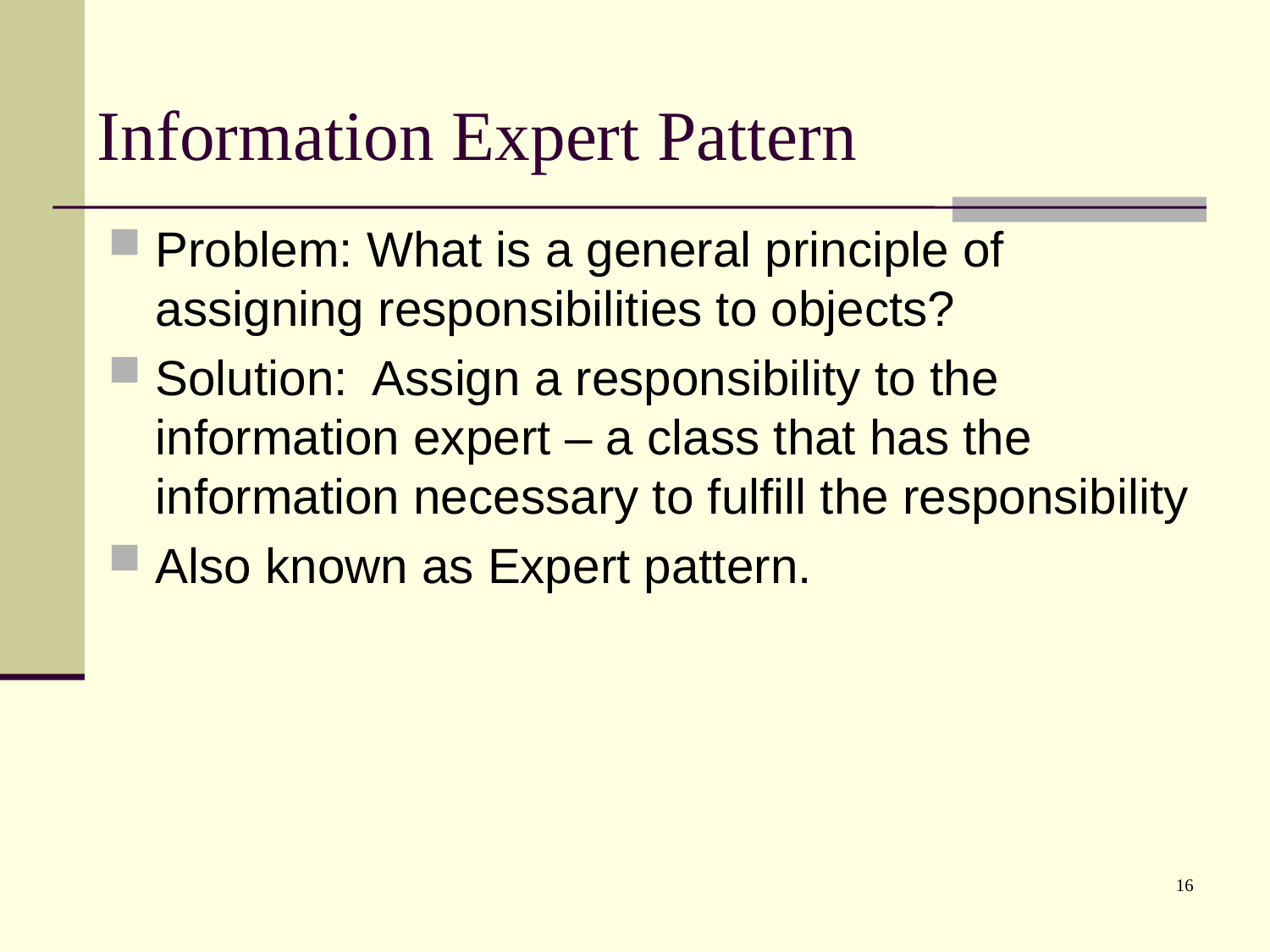

# Information Expert Pattern
Problem: What is a general principle of assigning responsibilities to objects?
Solution:  Assign a responsibility to the information expert – a class that has the information necessary to fulfill the responsibility
Also known as Expert pattern.
16